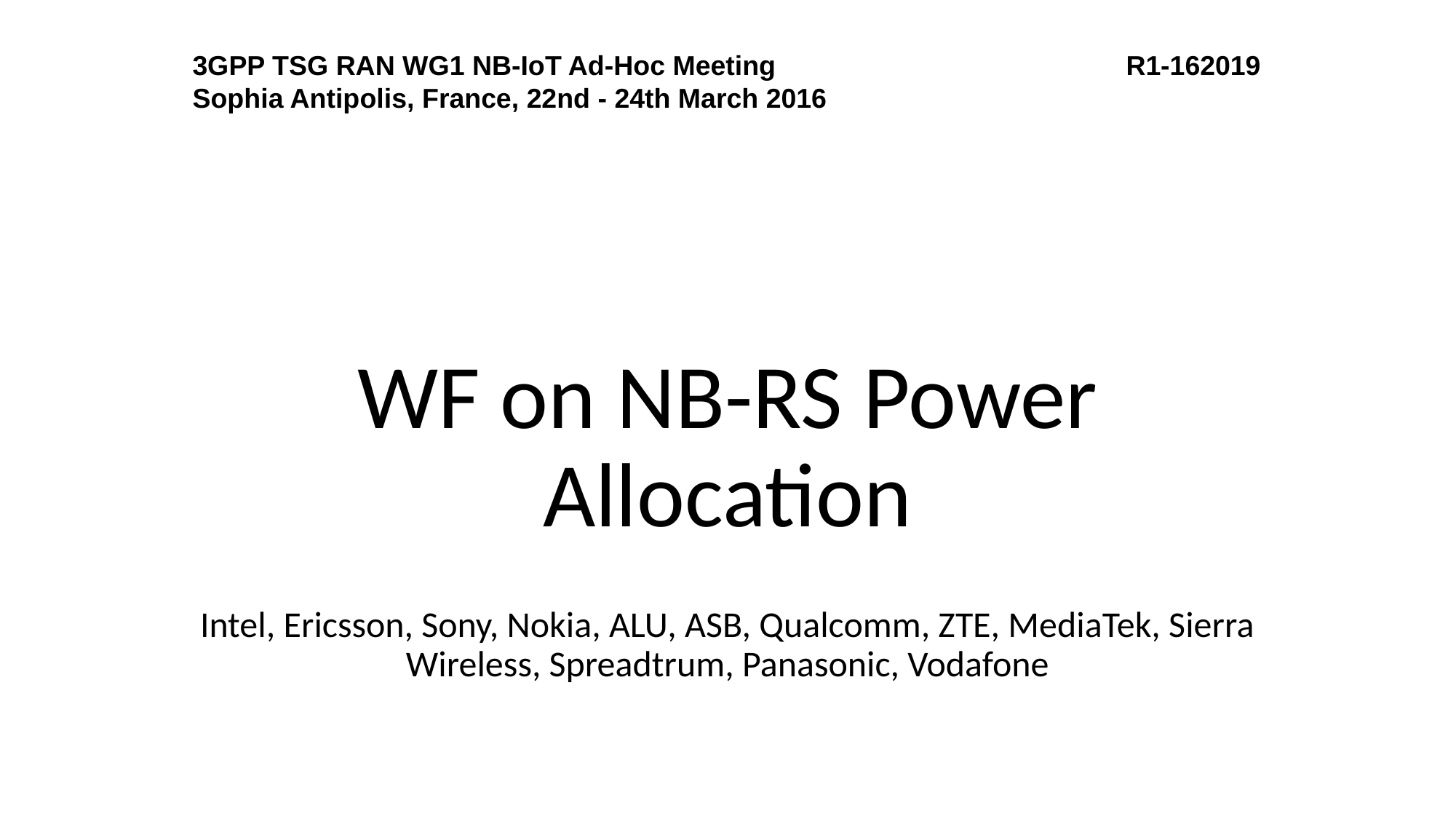

3GPP TSG RAN WG1 NB-IoT Ad-Hoc Meeting                                              R1-162019
Sophia Antipolis, France, 22nd - 24th March 2016
# WF on NB-RS Power Allocation
Intel, Ericsson, Sony, Nokia, ALU, ASB, Qualcomm, ZTE, MediaTek, Sierra Wireless, Spreadtrum, Panasonic, Vodafone